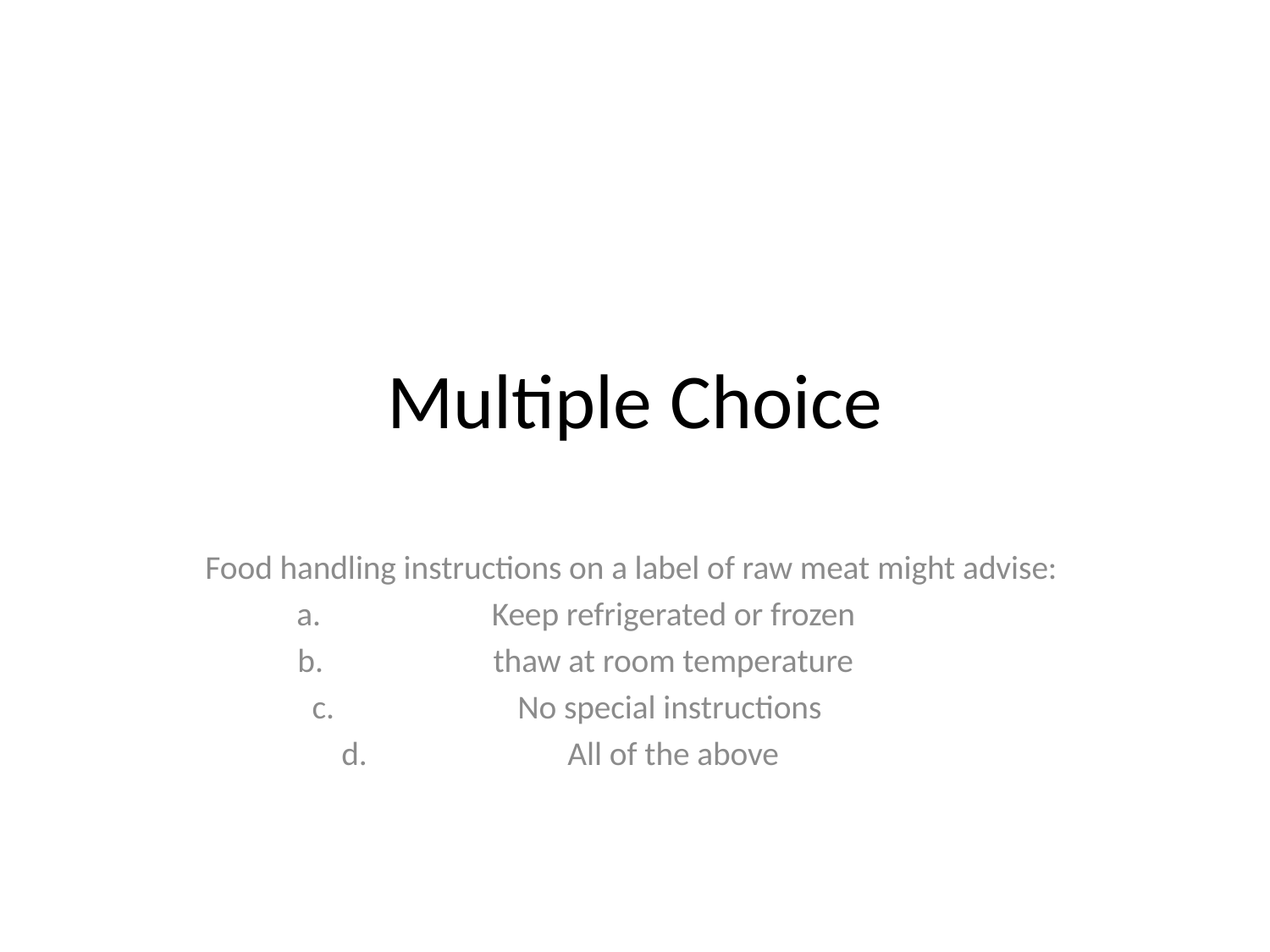

# Multiple Choice
Food handling instructions on a label of raw meat might advise:
Keep refrigerated or frozen
thaw at room temperature
No special instructions
All of the above